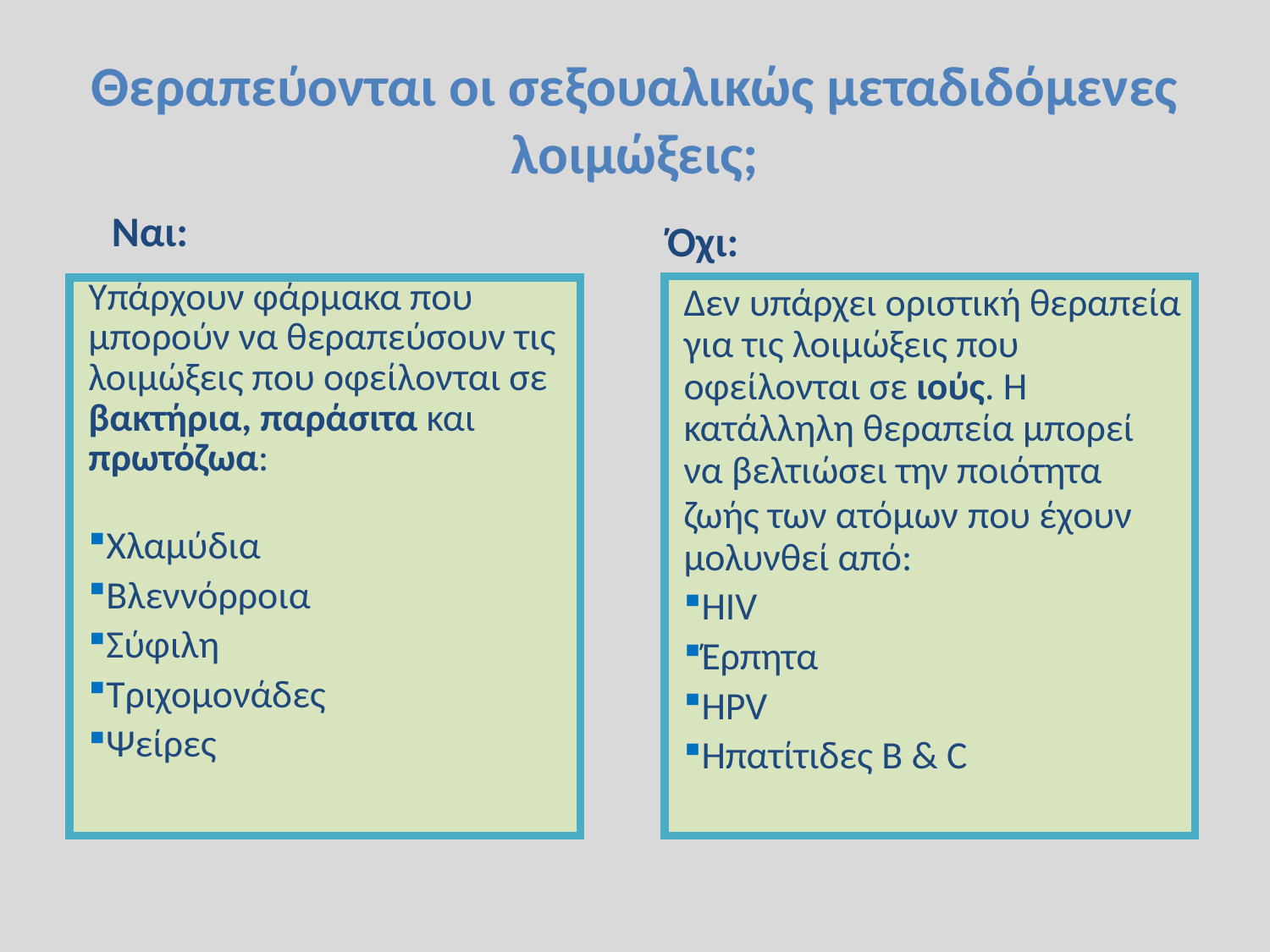

# Θεραπεύονται οι σεξουαλικώς μεταδιδόμενες λοιμώξεις;
Ναι:
Όχι:
Δεν υπάρχει οριστική θεραπεία για τις λοιμώξεις που οφείλονται σε ιούς. Η κατάλληλη θεραπεία μπορεί να βελτιώσει την ποιότητα ζωής των ατόμων που έχουν μολυνθεί από:
HIV
Έρπητα
HPV
Ηπατίτιδες B & C
Υπάρχουν φάρμακα που
μπορούν να θεραπεύσουν τις
λοιμώξεις που οφείλονται σε
βακτήρια, παράσιτα και
πρωτόζωα:

Χλαμύδια
Βλεννόρροια
Σύφιλη
Τριχομονάδες
Ψείρες